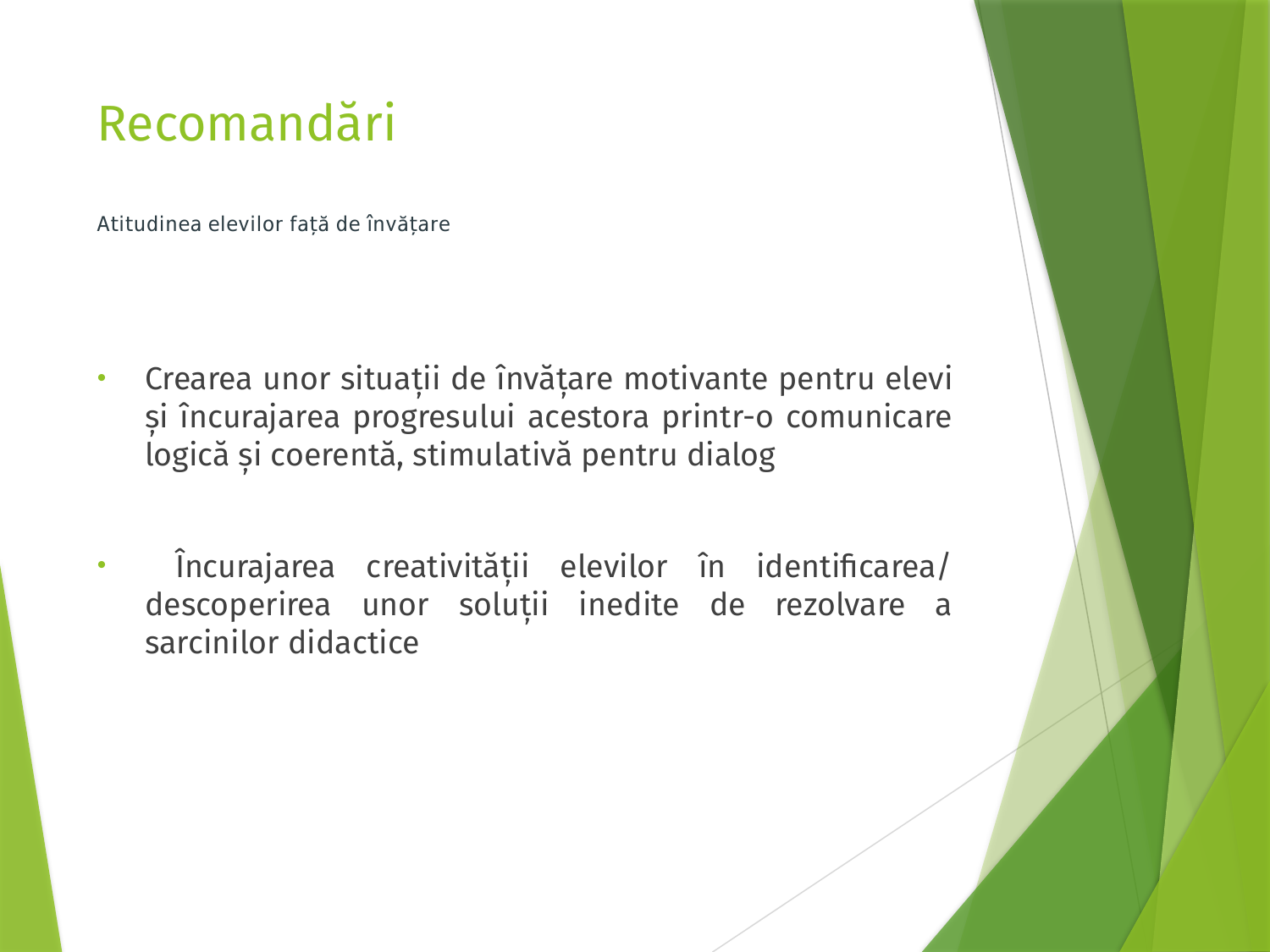

# Recomandări Atitudinea elevilor față de învățare

Crearea unor situaţii de învăţare motivante pentru elevi şi încurajarea progresului acestora printr-o comunicare logică şi coerentă, stimulativă pentru dialog

 Încurajarea creativității elevilor în identificarea/ descoperirea unor soluții inedite de rezolvare a sarcinilor didactice